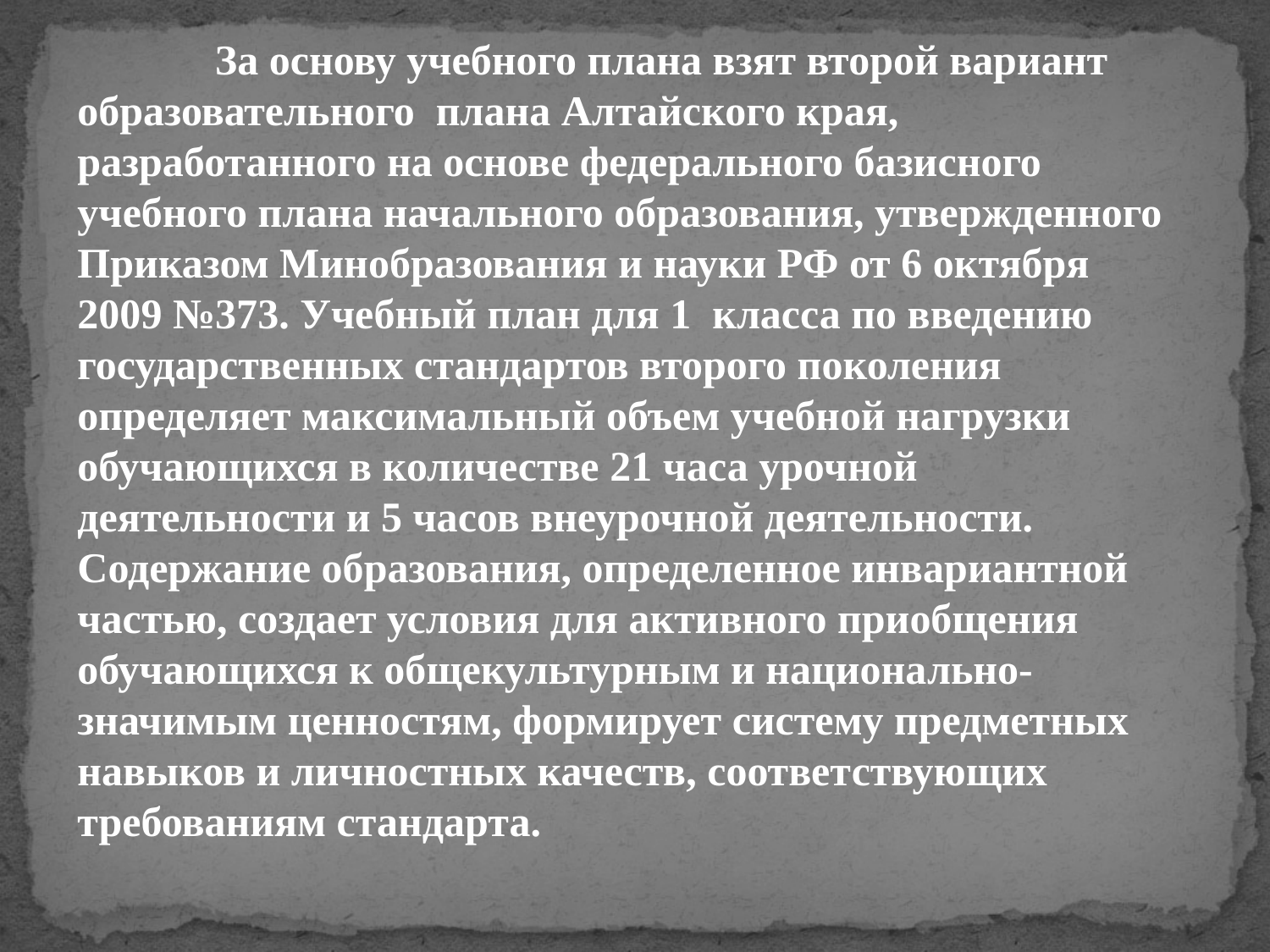

За основу учебного плана взят второй вариант образовательного  плана Алтайского края, разработанного на основе федерального базисного учебного плана начального образования, утвержденного Приказом Минобразования и науки РФ от 6 октября 2009 №373. Учебный план для 1  класса по введению государственных стандартов второго поколения определяет максимальный объем учебной нагрузки обучающихся в количестве 21 часа урочной деятельности и 5 часов внеурочной деятельности. Содержание образования, определенное инвариантной частью, создает условия для активного приобщения обучающихся к общекультурным и национально-значимым ценностям, формирует систему предметных навыков и личностных качеств, соответствующих требованиям стандарта.